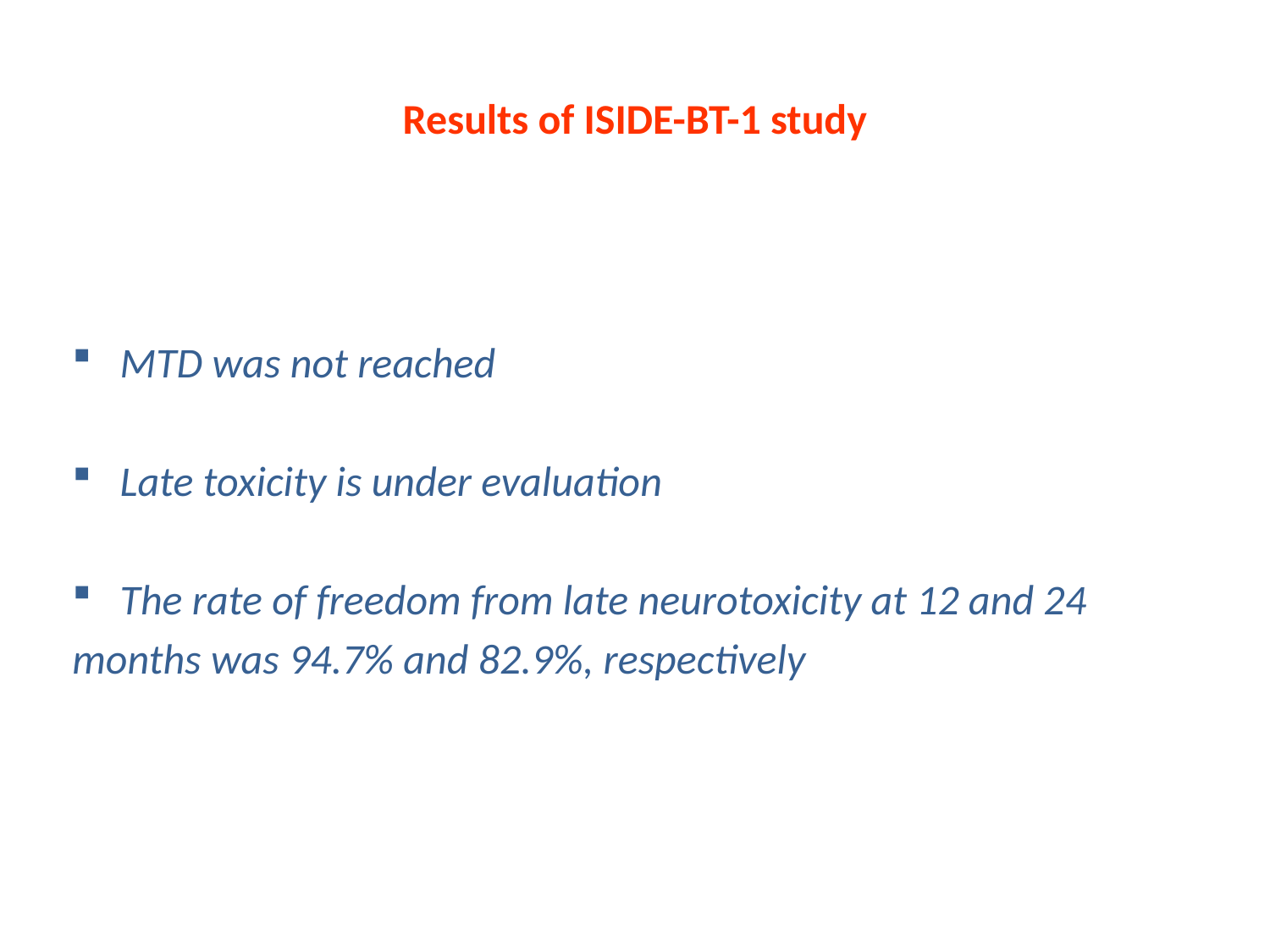

# Results of ISIDE-BT-1 study

MTD was not reached

Late toxicity is under evaluation

The rate of freedom from late neurotoxicity at 12 and 24
months was 94.7% and 82.9%, respectively